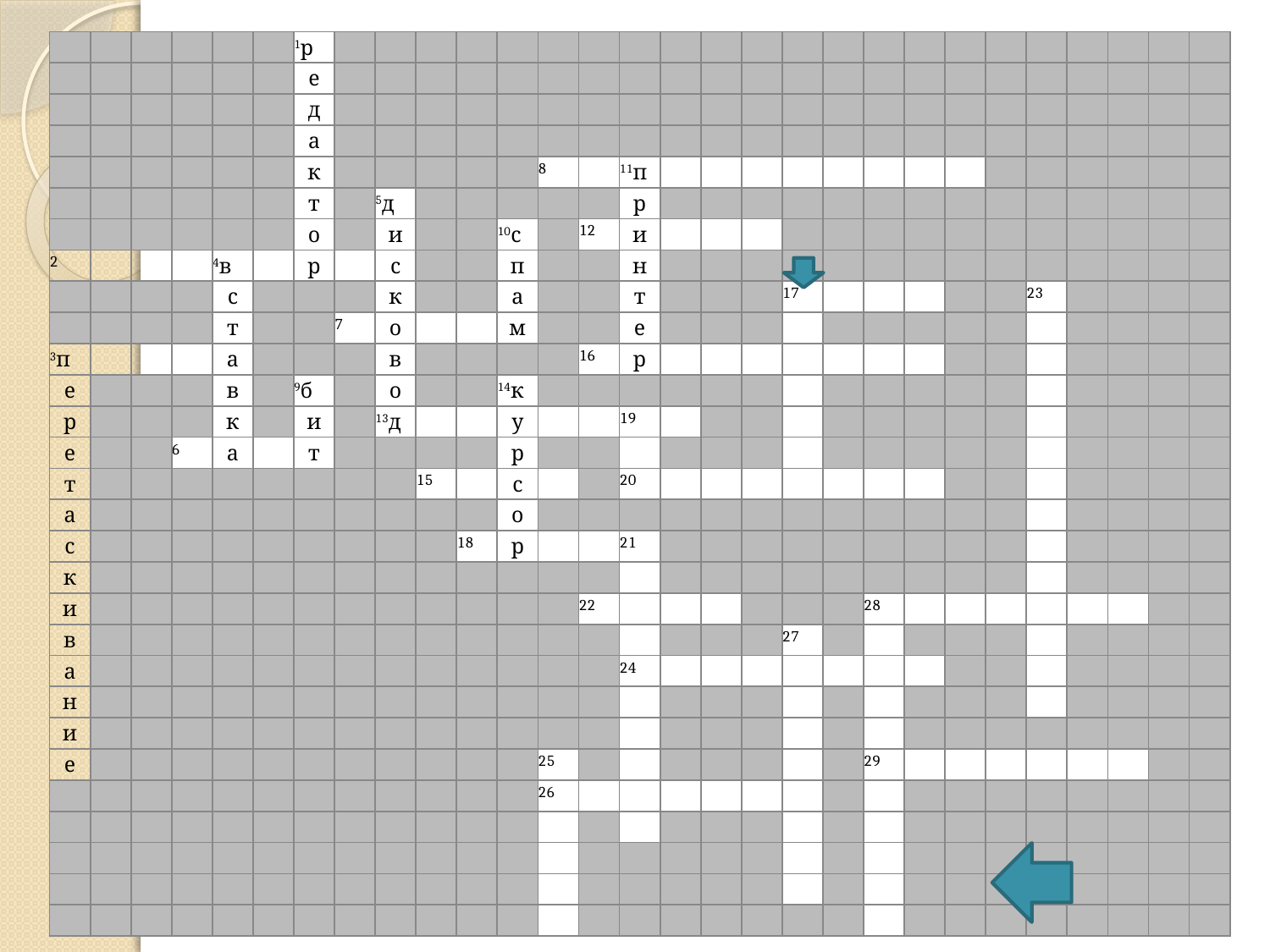

|  |  |  |  |  |  | 1р |  |  |  |  |  |  |  |  |  |  |  |  |  |  |  |  |  |  |  |  |  |  |
| --- | --- | --- | --- | --- | --- | --- | --- | --- | --- | --- | --- | --- | --- | --- | --- | --- | --- | --- | --- | --- | --- | --- | --- | --- | --- | --- | --- | --- |
|  |  |  |  |  |  | е |  |  |  |  |  |  |  |  |  |  |  |  |  |  |  |  |  |  |  |  |  |  |
|  |  |  |  |  |  | д |  |  |  |  |  |  |  |  |  |  |  |  |  |  |  |  |  |  |  |  |  |  |
|  |  |  |  |  |  | а |  |  |  |  |  |  |  |  |  |  |  |  |  |  |  |  |  |  |  |  |  |  |
|  |  |  |  |  |  | к |  |  |  |  |  | 8 |  | 11п |  |  |  |  |  |  |  |  |  |  |  |  |  |  |
|  |  |  |  |  |  | т |  | 5д |  |  |  |  |  | р |  |  |  |  |  |  |  |  |  |  |  |  |  |  |
|  |  |  |  |  |  | о |  | и |  |  | 10с |  | 12 | и |  |  |  |  |  |  |  |  |  |  |  |  |  |  |
| 2 |  |  |  | 4в |  | р |  | с |  |  | п |  |  | н |  |  |  |  |  |  |  |  |  |  |  |  |  |  |
|  |  |  |  | с |  |  |  | к |  |  | а |  |  | т |  |  |  | 17 |  |  |  |  |  | 23 |  |  |  |  |
|  |  |  |  | т |  |  | 7 | о |  |  | м |  |  | е |  |  |  |  |  |  |  |  |  |  |  |  |  |  |
| 3п |  |  |  | а |  |  |  | в |  |  |  |  | 16 | р |  |  |  |  |  |  |  |  |  |  |  |  |  |  |
| е |  |  |  | в |  | 9б |  | о |  |  | 14к |  |  |  |  |  |  |  |  |  |  |  |  |  |  |  |  |  |
| р |  |  |  | к |  | и |  | 13д |  |  | у |  |  | 19 |  |  |  |  |  |  |  |  |  |  |  |  |  |  |
| е |  |  | 6 | а |  | т |  |  |  |  | р |  |  |  |  |  |  |  |  |  |  |  |  |  |  |  |  |  |
| т |  |  |  |  |  |  |  |  | 15 |  | с |  |  | 20 |  |  |  |  |  |  |  |  |  |  |  |  |  |  |
| а |  |  |  |  |  |  |  |  |  |  | о |  |  |  |  |  |  |  |  |  |  |  |  |  |  |  |  |  |
| с |  |  |  |  |  |  |  |  |  | 18 | р |  |  | 21 |  |  |  |  |  |  |  |  |  |  |  |  |  |  |
| к |  |  |  |  |  |  |  |  |  |  |  |  |  |  |  |  |  |  |  |  |  |  |  |  |  |  |  |  |
| и |  |  |  |  |  |  |  |  |  |  |  |  | 22 |  |  |  |  |  |  | 28 |  |  |  |  |  |  |  |  |
| в |  |  |  |  |  |  |  |  |  |  |  |  |  |  |  |  |  | 27 |  |  |  |  |  |  |  |  |  |  |
| а |  |  |  |  |  |  |  |  |  |  |  |  |  | 24 |  |  |  |  |  |  |  |  |  |  |  |  |  |  |
| н |  |  |  |  |  |  |  |  |  |  |  |  |  |  |  |  |  |  |  |  |  |  |  |  |  |  |  |  |
| и |  |  |  |  |  |  |  |  |  |  |  |  |  |  |  |  |  |  |  |  |  |  |  |  |  |  |  |  |
| е |  |  |  |  |  |  |  |  |  |  |  | 25 |  |  |  |  |  |  |  | 29 |  |  |  |  |  |  |  |  |
|  |  |  |  |  |  |  |  |  |  |  |  | 26 |  |  |  |  |  |  |  |  |  |  |  |  |  |  |  |  |
|  |  |  |  |  |  |  |  |  |  |  |  |  |  |  |  |  |  |  |  |  |  |  |  |  |  |  |  |  |
|  |  |  |  |  |  |  |  |  |  |  |  |  |  |  |  |  |  |  |  |  |  |  |  |  |  |  |  |  |
|  |  |  |  |  |  |  |  |  |  |  |  |  |  |  |  |  |  |  |  |  |  |  |  |  |  |  |  |  |
|  |  |  |  |  |  |  |  |  |  |  |  |  |  |  |  |  |  |  |  |  |  |  |  |  |  |  |  |  |